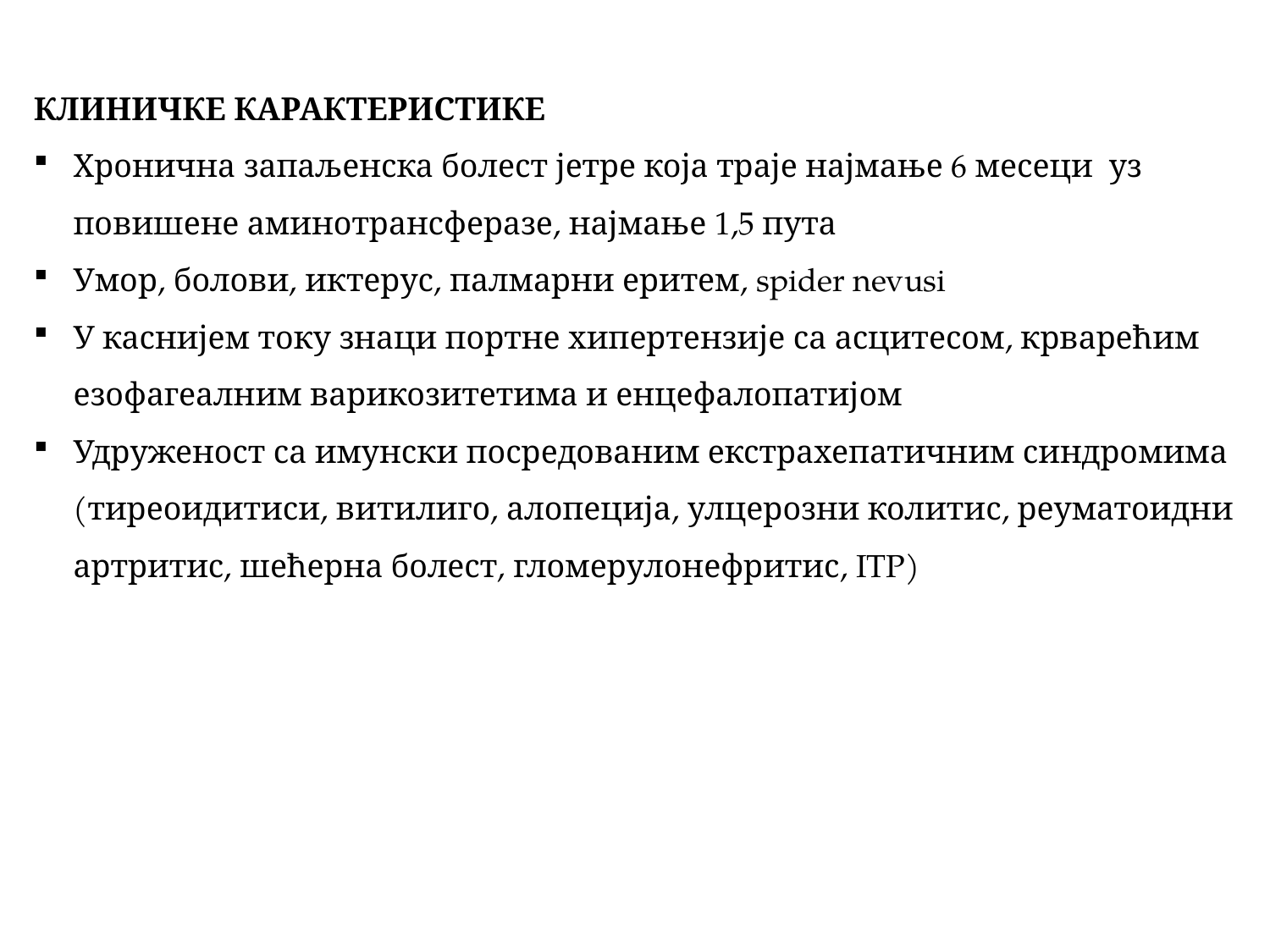

КЛИНИЧКЕ КАРАКТЕРИСТИКЕ
Хронична запаљенска болест јетре која траје најмање 6 месеци  уз повишене аминотрансферазе, најмање 1,5 пута
Умор, болови, иктерус, палмарни еритем, spider nevusi
У каснијем току знаци портне хипертензије са асцитесом, крварећим езофагеалним варикозитетима и енцефалопатијом
Удруженост са имунски посредованим екстрахепатичним синдромима (тиреоидитиси, витилиго, алопеција, улцерозни колитис, реуматоидни артритис, шећерна болест, гломерулонефритис, ITP)